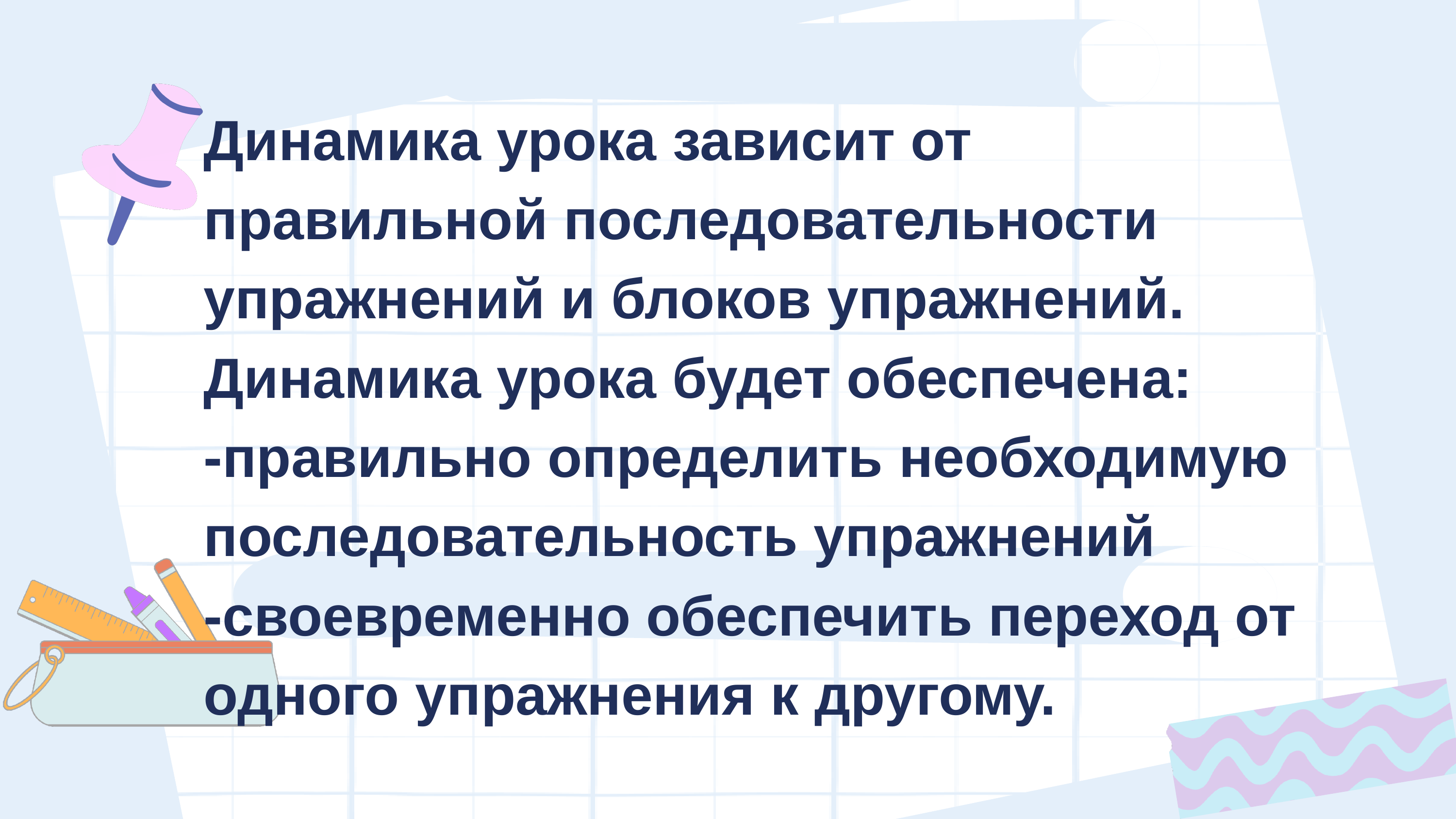

Динамика урока зависит от правильной последовательности упражнений и блоков упражнений.
Динамика урока будет обеспечена:
-правильно определить необходимую последовательность упражнений
-своевременно обеспечить переход от одного упражнения к другому.